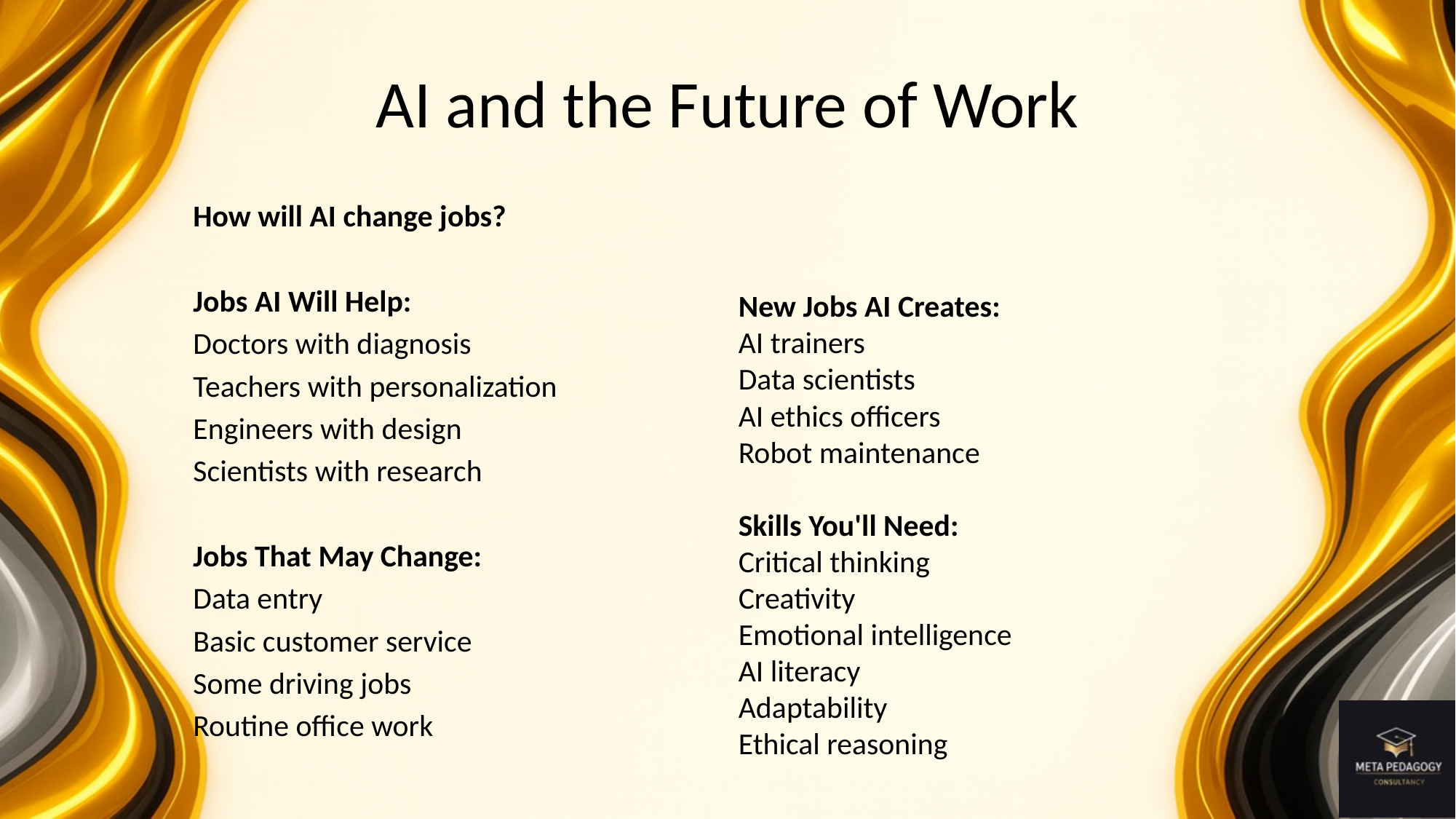

# AI and the Future of Work
How will AI change jobs?

Jobs AI Will Help:
Doctors with diagnosis
Teachers with personalization
Engineers with design
Scientists with research

Jobs That May Change:
Data entry
Basic customer service
Some driving jobs
Routine office work

New Jobs AI Creates:
AI trainers
Data scientists
AI ethics officers
Robot maintenance

Skills You'll Need:
Critical thinking
Creativity
Emotional intelligence
AI literacy
Adaptability
Ethical reasoning